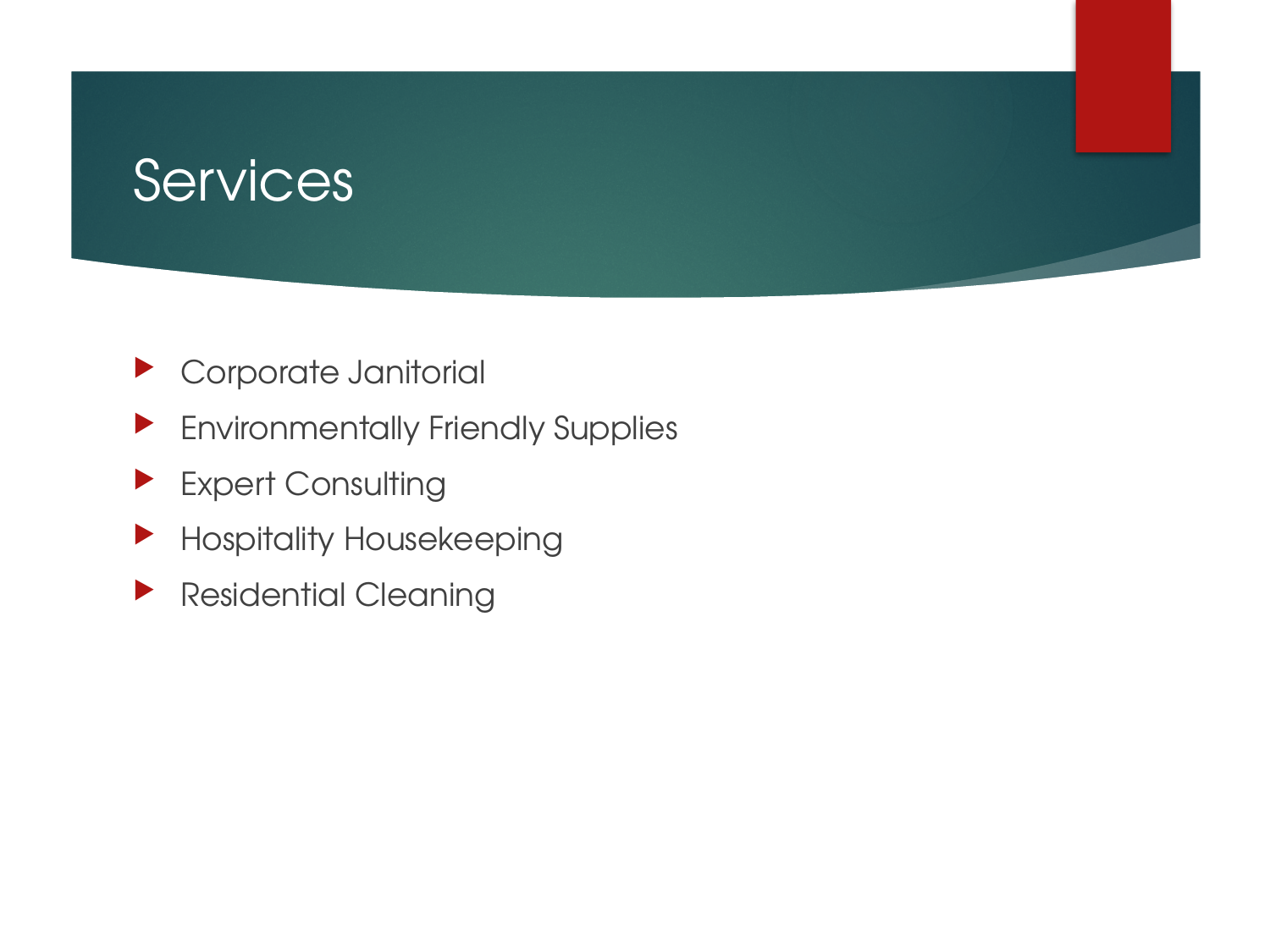

# Services
Corporate Janitorial
Environmentally Friendly Supplies
Expert Consulting
Hospitality Housekeeping
Residential Cleaning